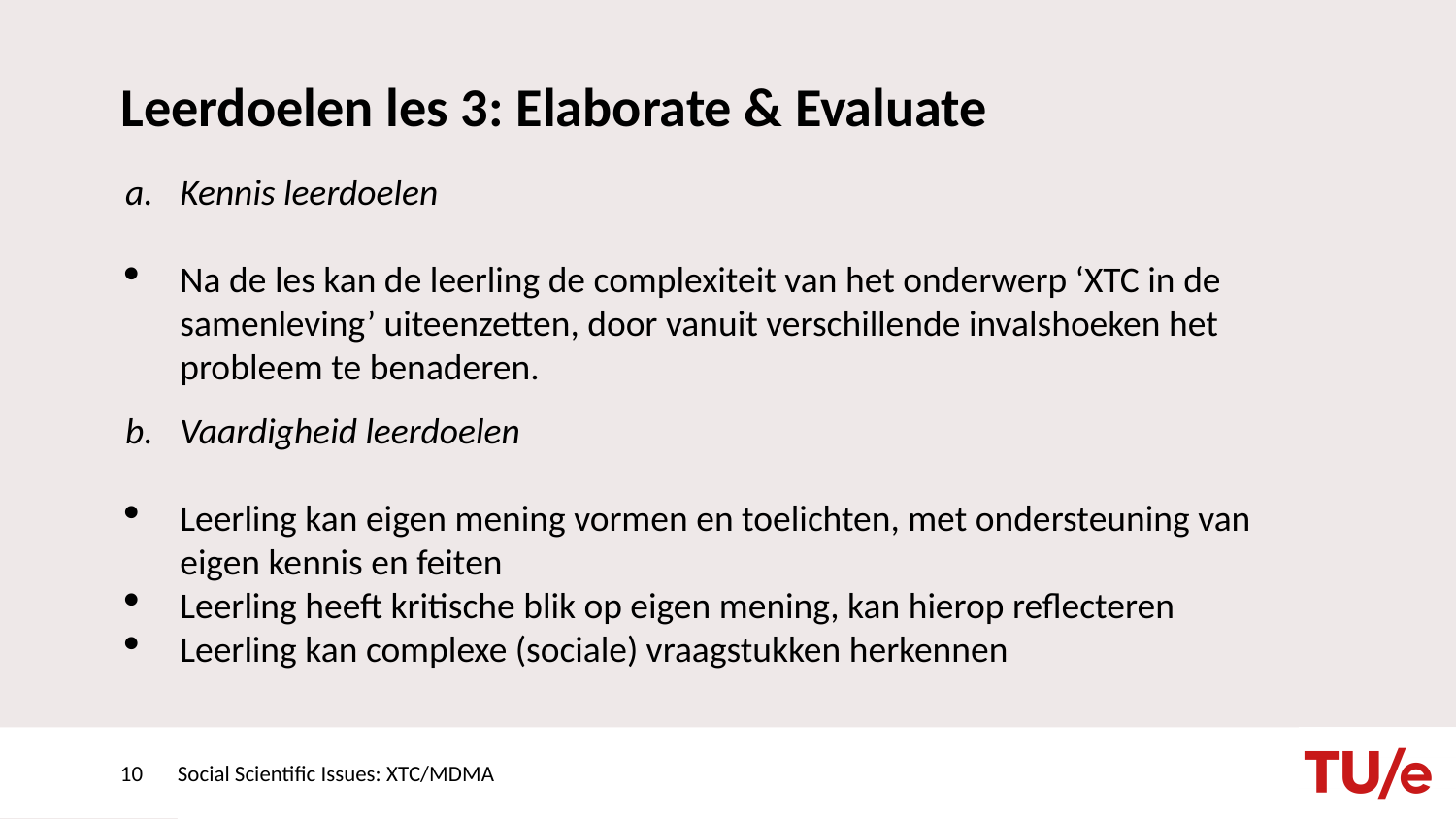

# Leerdoelen les 3: Elaborate & Evaluate
Kennis leerdoelen

Na de les kan de leerling de complexiteit van het onderwerp ‘XTC in de samenleving’ uiteenzetten, door vanuit verschillende invalshoeken het probleem te benaderen.
Vaardigheid leerdoelen

Leerling kan eigen mening vormen en toelichten, met ondersteuning van eigen kennis en feiten
Leerling heeft kritische blik op eigen mening, kan hierop reflecteren
Leerling kan complexe (sociale) vraagstukken herkennen
10
Social Scientific Issues: XTC/MDMA